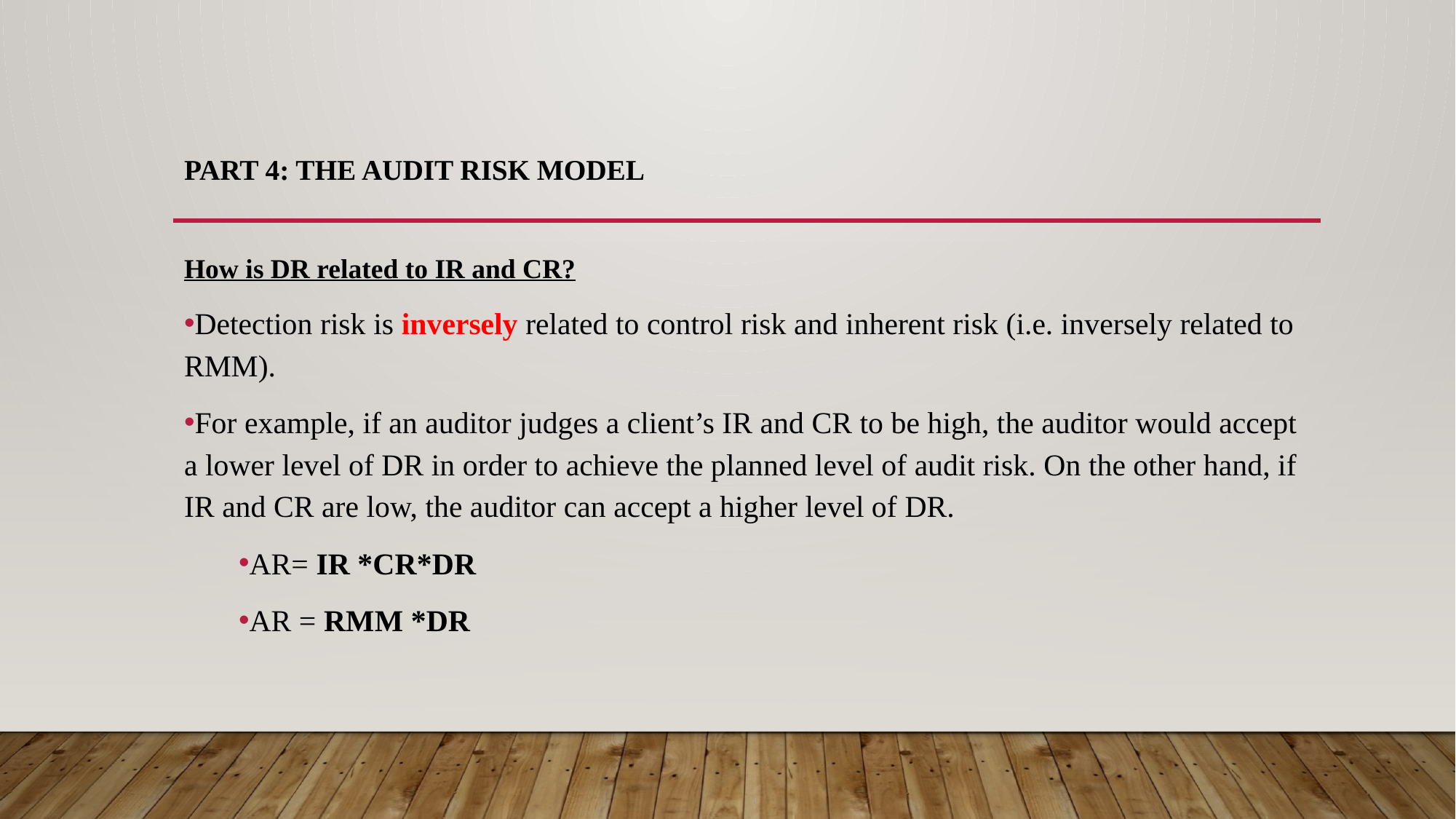

# Part 4: The Audit Risk Model
How is DR related to IR and CR?
Detection risk is inversely related to control risk and inherent risk (i.e. inversely related to RMM).
For example, if an auditor judges a client’s IR and CR to be high, the auditor would accept a lower level of DR in order to achieve the planned level of audit risk. On the other hand, if IR and CR are low, the auditor can accept a higher level of DR.
AR= IR *CR*DR
AR = RMM *DR